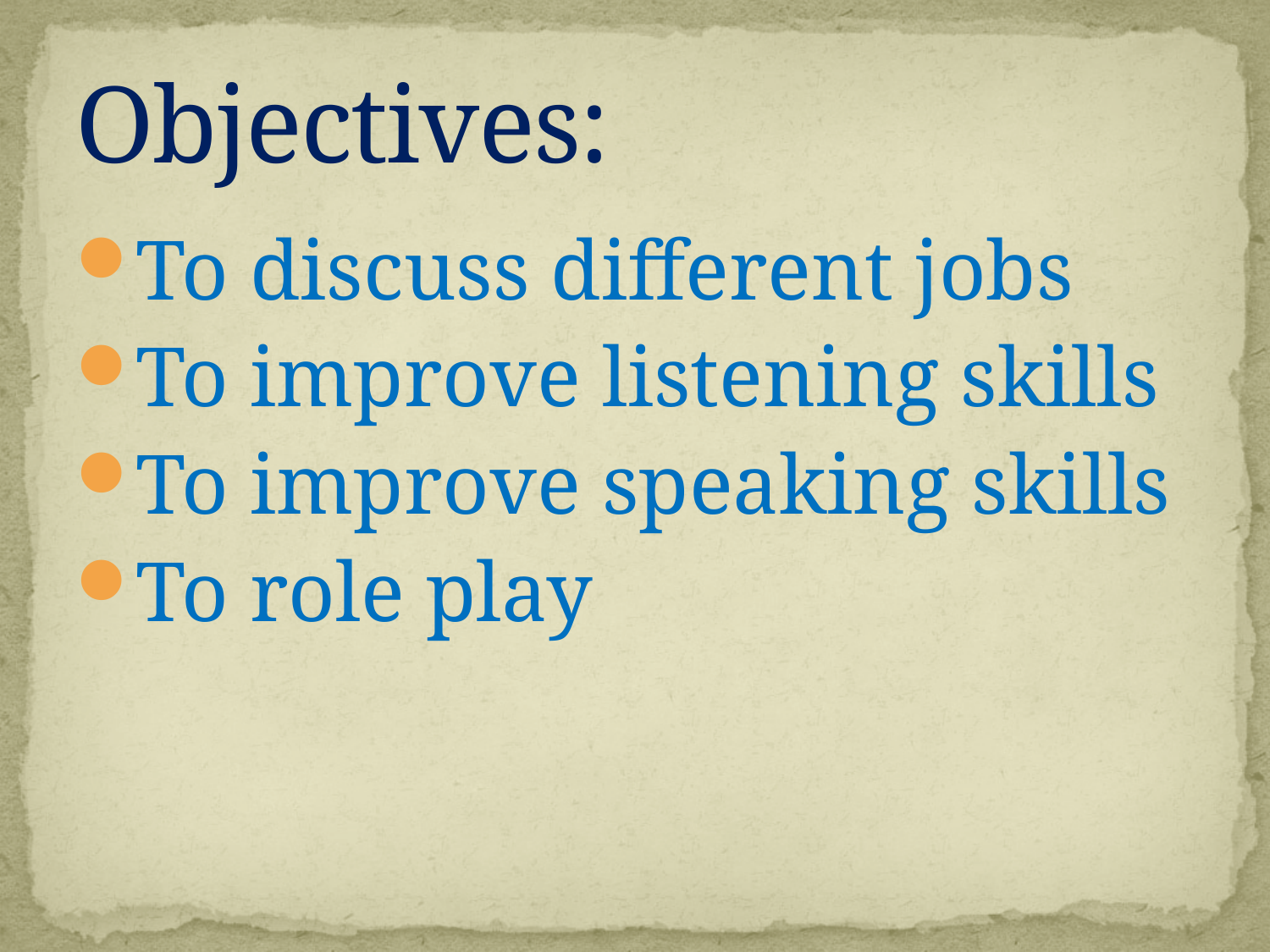

# Objectives:
To discuss different jobs
To improve listening skills
To improve speaking skills
To role play